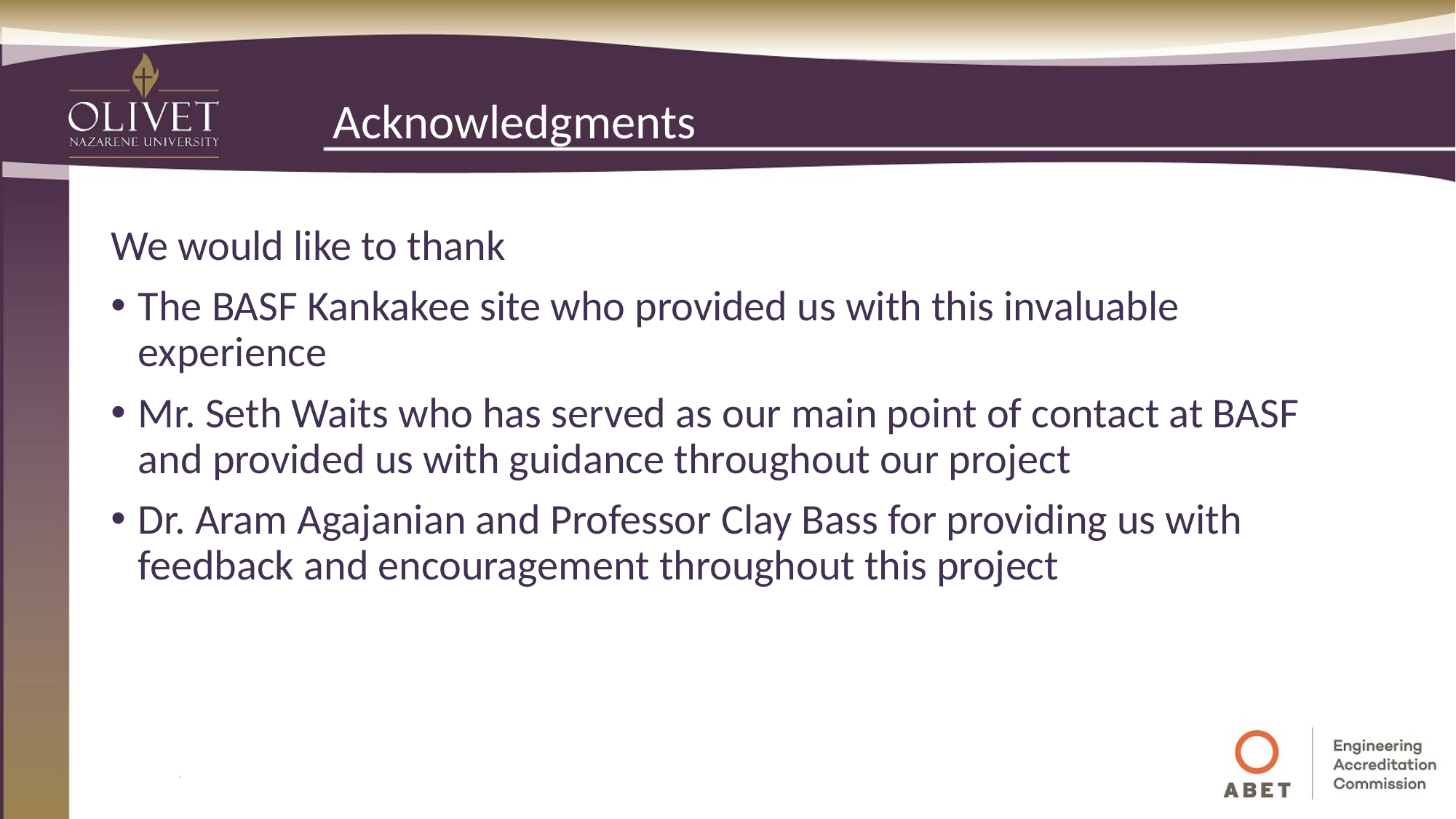

# Acknowledgments
We would like to thank
The BASF Kankakee site who provided us with this invaluable experience
Mr. Seth Waits who has served as our main point of contact at BASF and provided us with guidance throughout our project
Dr. Aram Agajanian and Professor Clay Bass for providing us with feedback and encouragement throughout this project